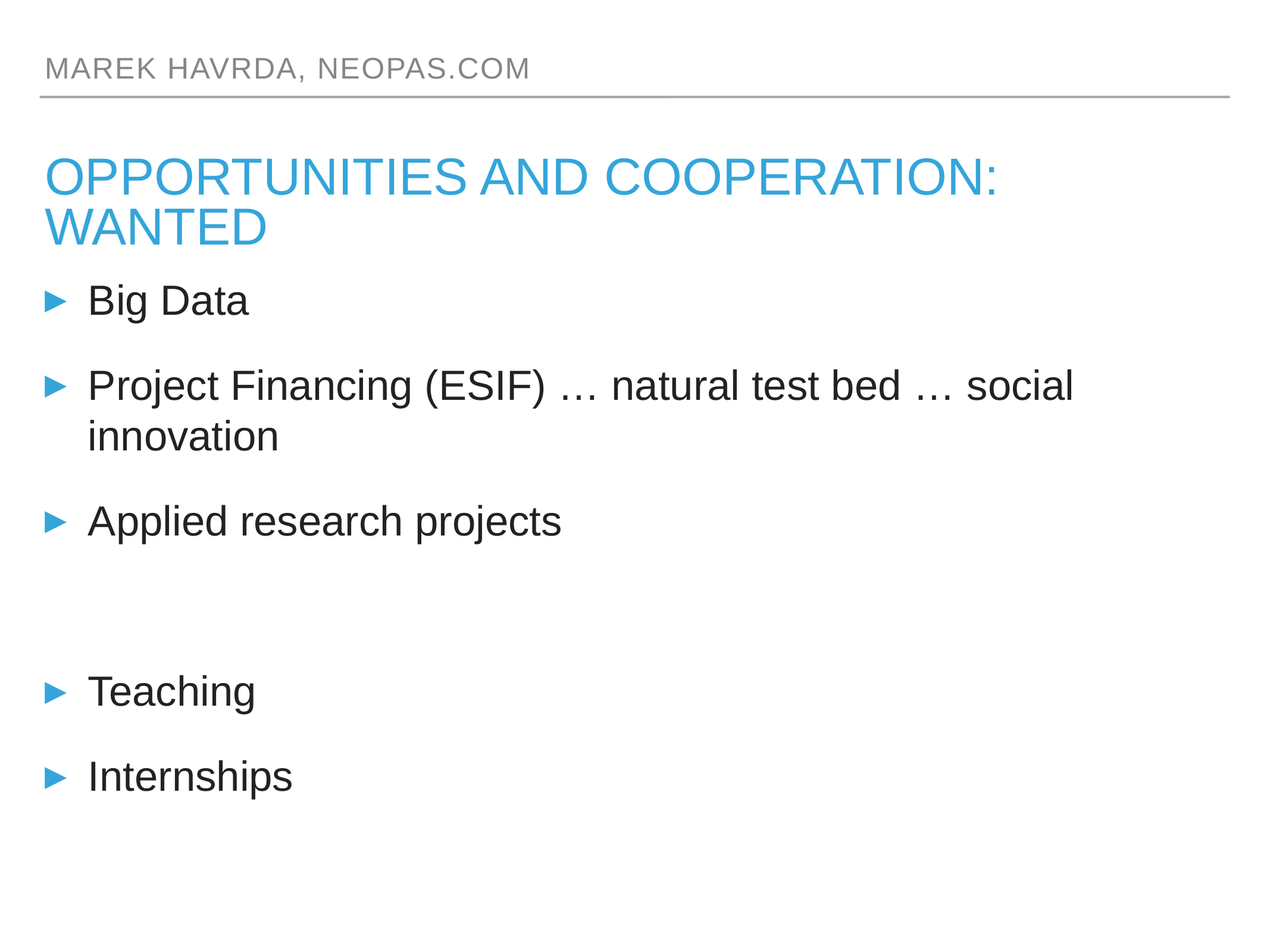

Marek havrda, neopas.com
# Opportunities and Cooperation: wanted
Big Data
Project Financing (ESIF) … natural test bed … social innovation
Applied research projects

Teaching
Internships